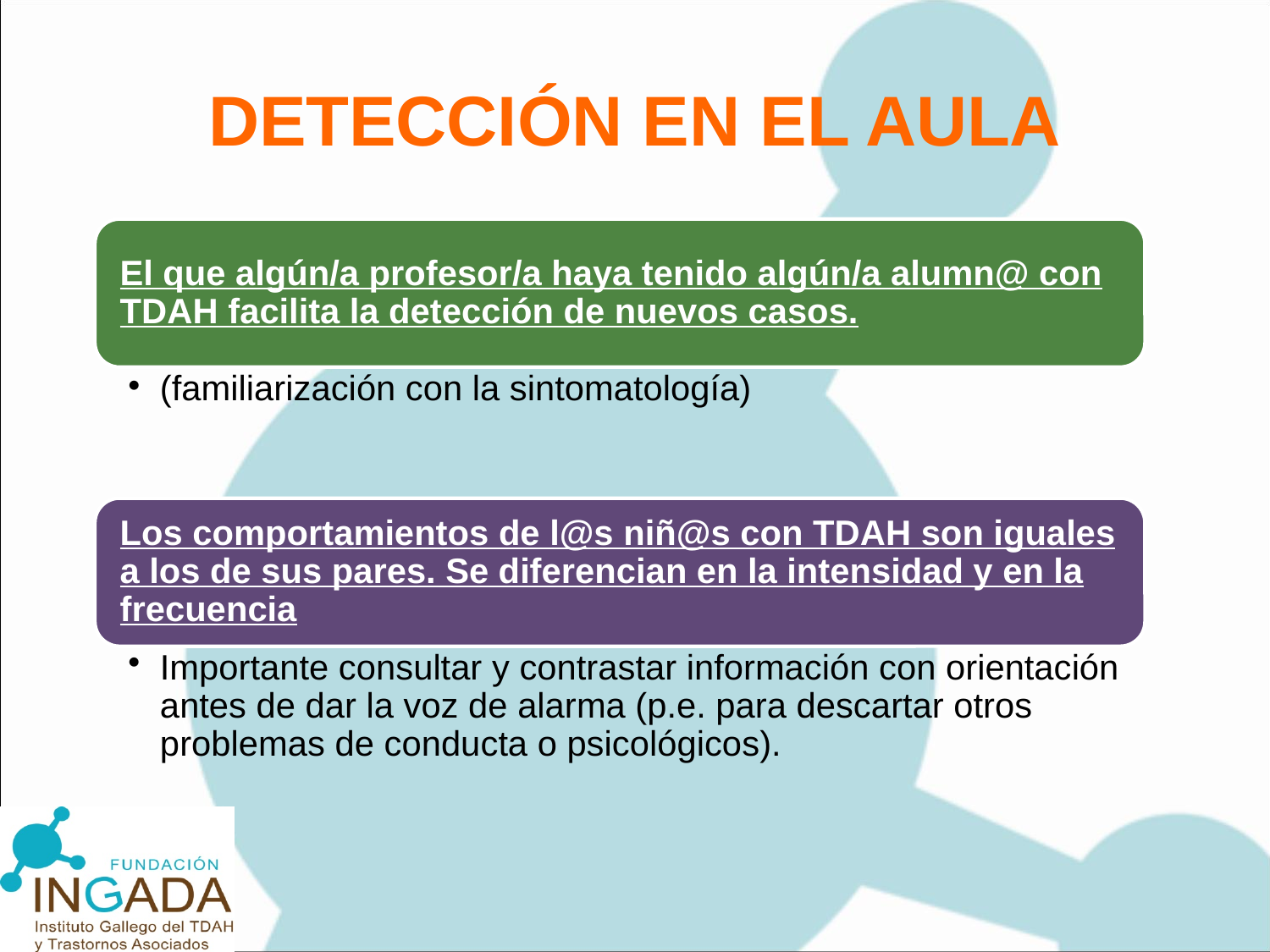

DETECCIÓN EN EL AULA
El que algún/a profesor/a haya tenido algún/a alumn@ con TDAH facilita la detección de nuevos casos.
(familiarización con la sintomatología)

Los comportamientos de l@s niñ@s con TDAH son iguales a los de sus pares. Se diferencian en la intensidad y en la frecuencia
Importante consultar y contrastar información con orientación antes de dar la voz de alarma (p.e. para descartar otros problemas de conducta o psicológicos).